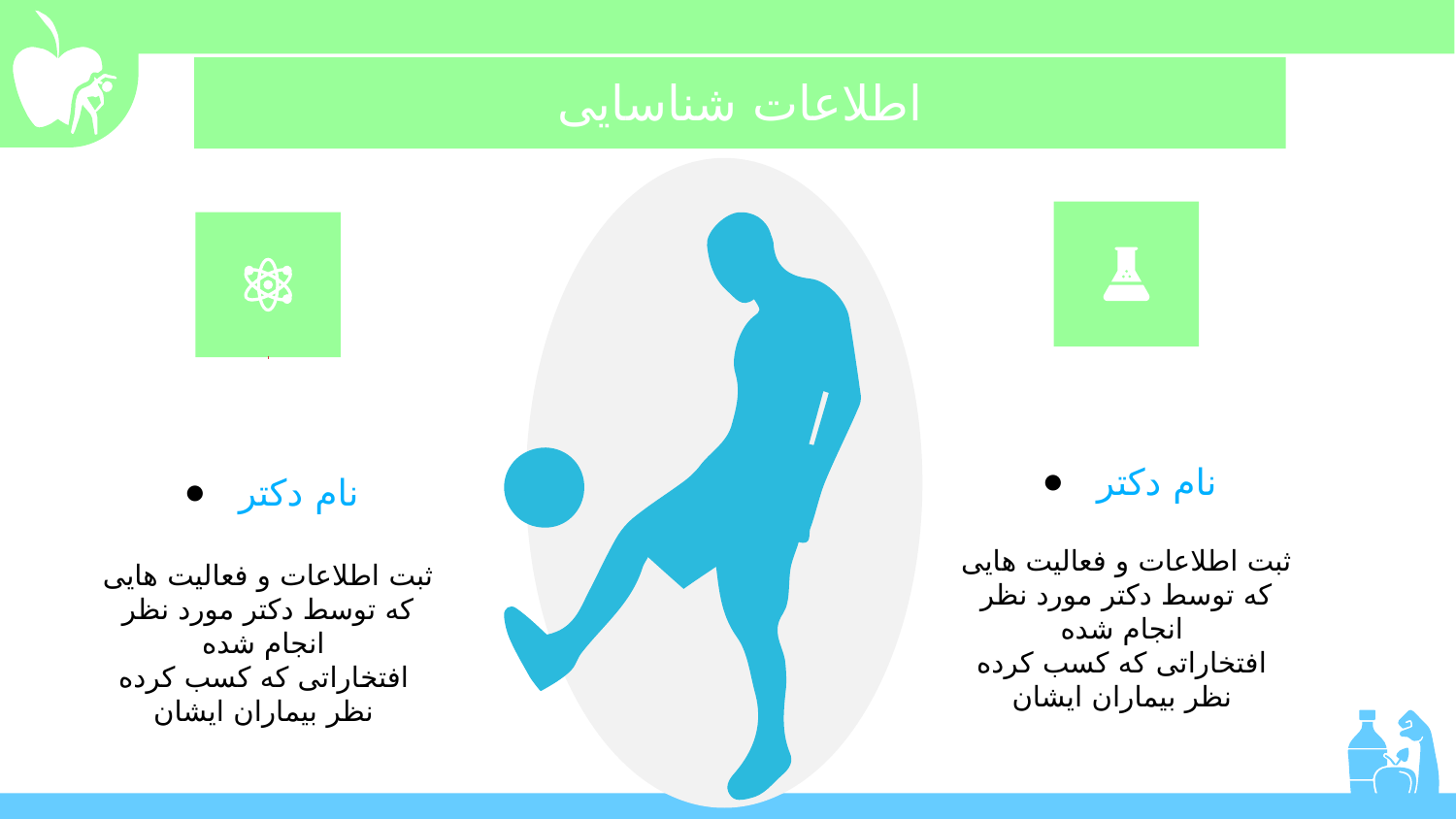

# DISCUSSION
اطلاعات شناسایی

نام دکتر
نام دکتر
ثبت اطلاعات و فعالیت هایی که توسط دکتر مورد نظر انجام شده
افتخاراتی که کسب کرده
نظر بیماران ایشان

ثبت اطلاعات و فعالیت هایی که توسط دکتر مورد نظر انجام شده
افتخاراتی که کسب کرده
نظر بیماران ایشان